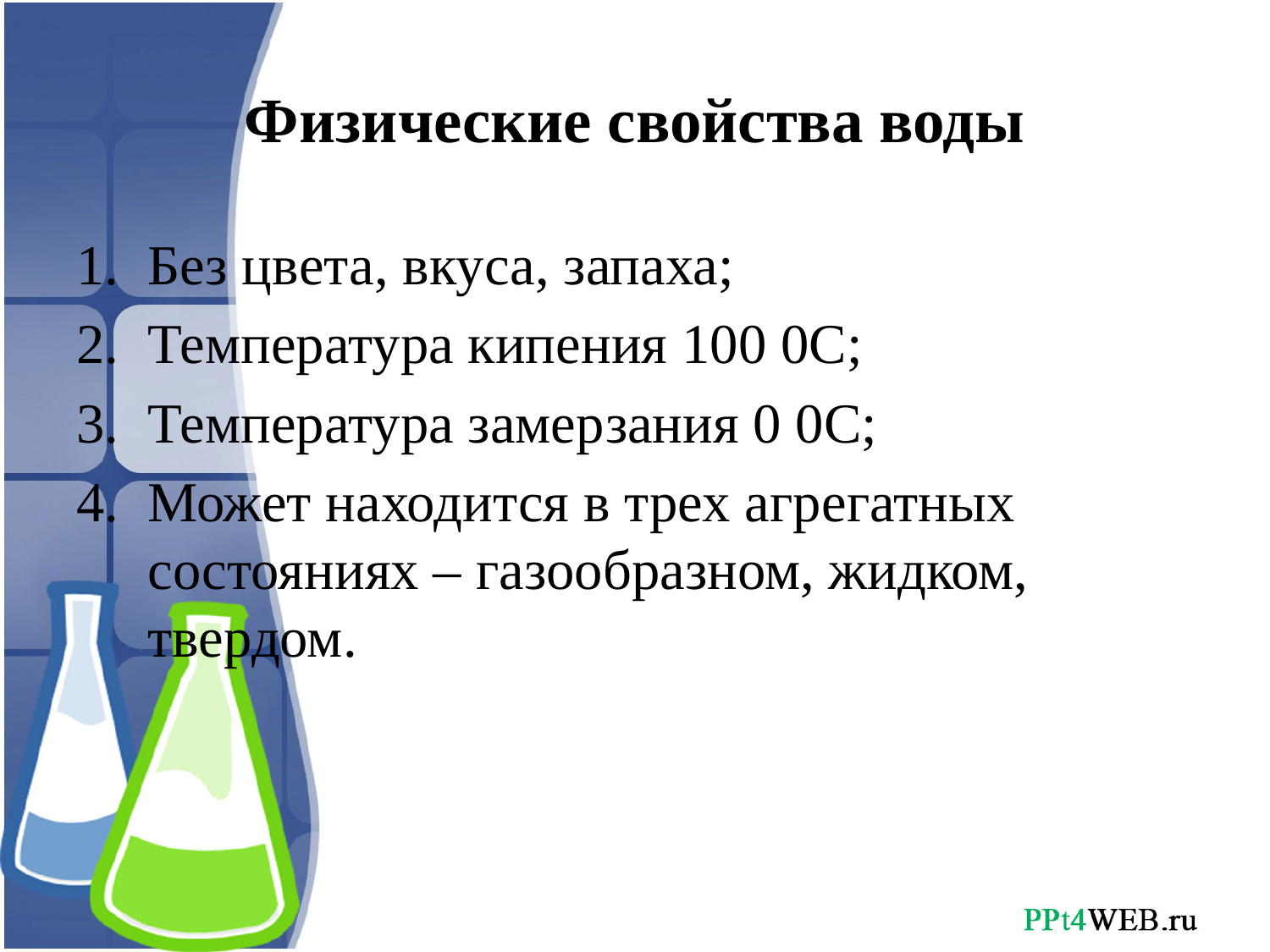

# Физические свойства воды
Без цвета, вкуса, запаха;
Температура кипения 100 0С;
Температура замерзания 0 0С;
Может находится в трех агрегатных состояниях – газообразном, жидком, твердом.